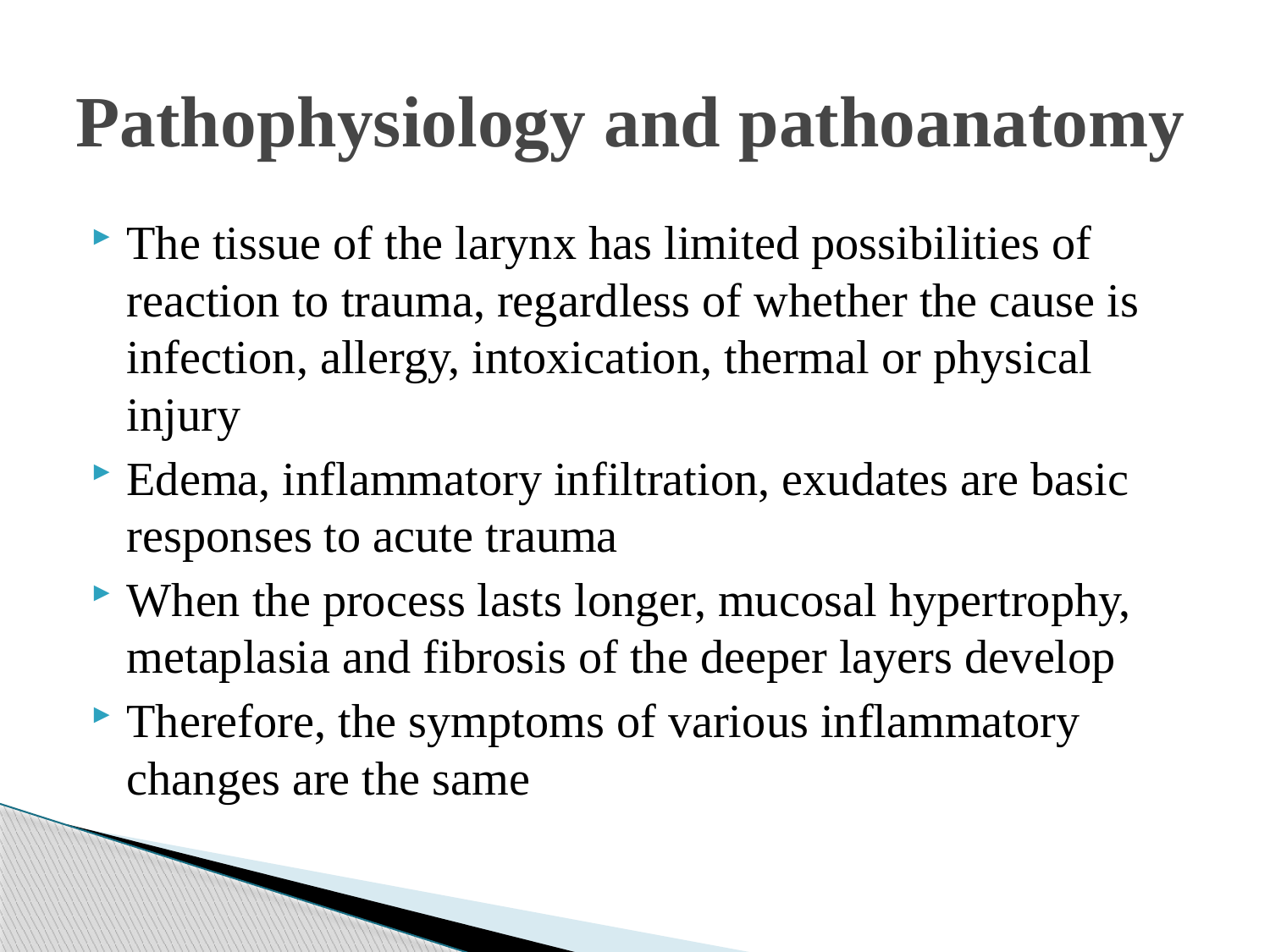

# Pathophysiology and pathoanatomy
The tissue of the larynx has limited possibilities of reaction to trauma, regardless of whether the cause is infection, allergy, intoxication, thermal or physical injury
Edema, inflammatory infiltration, exudates are basic responses to acute trauma
When the process lasts longer, mucosal hypertrophy, metaplasia and fibrosis of the deeper layers develop
Therefore, the symptoms of various inflammatory changes are the same